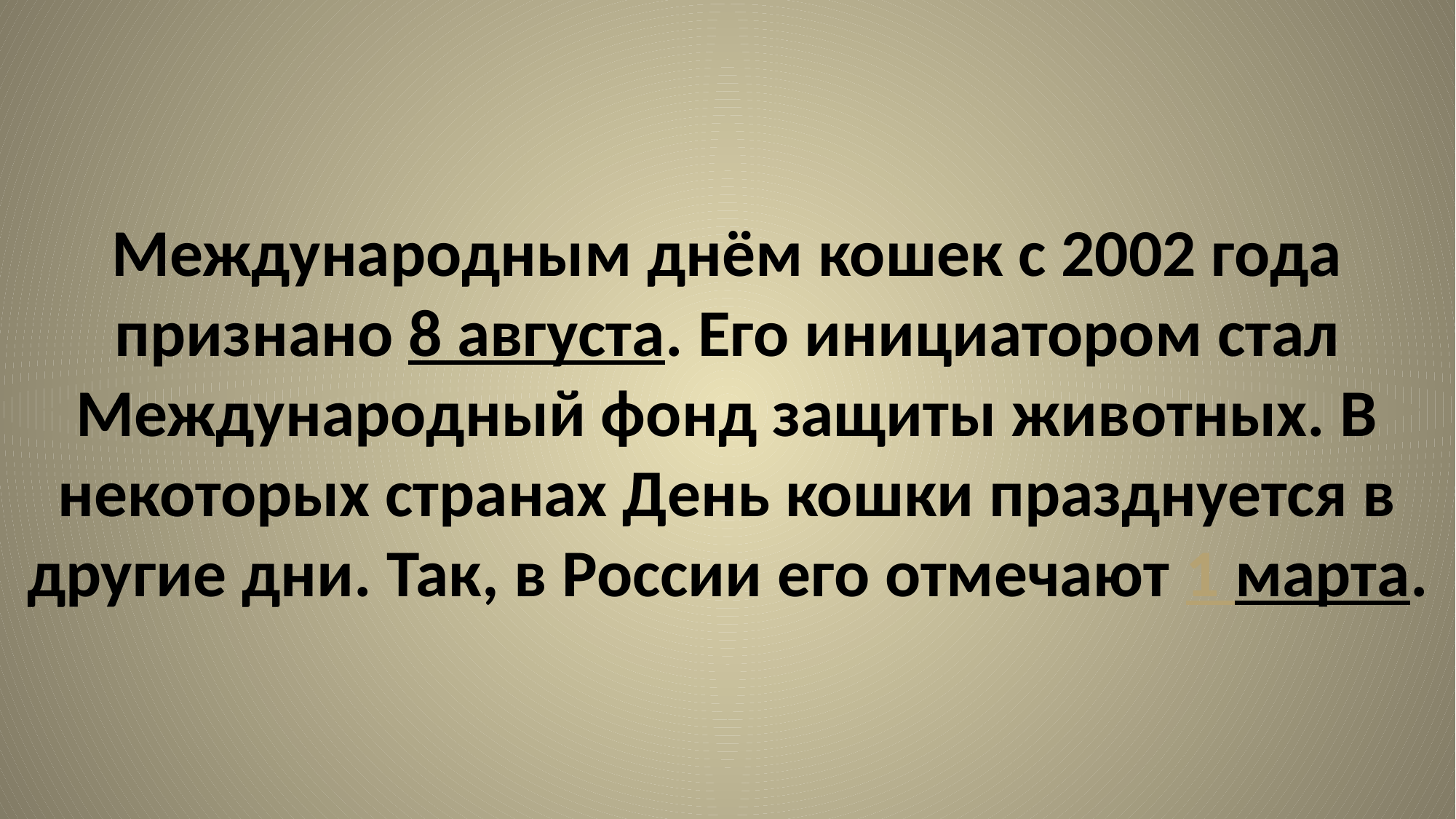

# Международным днём кошек с 2002 года признано 8 августа. Его инициатором стал Международный фонд защиты животных. В некоторых странах День кошки празднуется в другие дни. Так, в России его отмечают 1 марта.